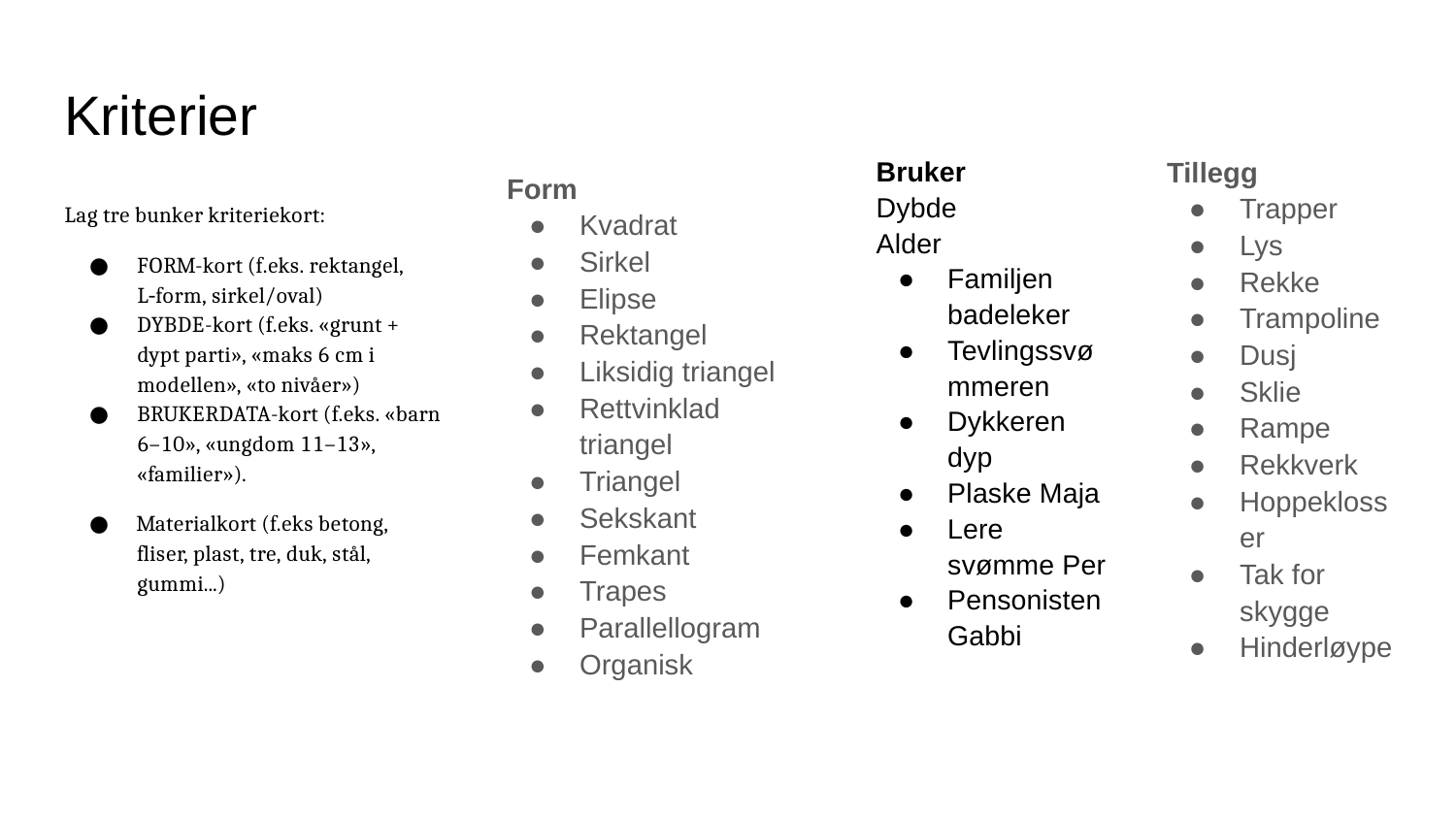

# Kriterier
Bruker
Dybde
Alder
Familjen badeleker
Tevlingssvømmeren
Dykkeren dyp
Plaske Maja
Lere svømme Per
Pensonisten Gabbi
Tillegg
Trapper
Lys
Rekke
Trampoline
Dusj
Sklie
Rampe
Rekkverk
Hoppeklosser
Tak for skygge
Hinderløype
Form
Kvadrat
Sirkel
Elipse
Rektangel
Liksidig triangel
Rettvinklad triangel
Triangel
Sekskant
Femkant
Trapes
Parallellogram
Organisk
Lag tre bunker kriteriekort:
FORM-kort (f.eks. rektangel, L‑form, sirkel/oval)
DYBDE-kort (f.eks. «grunt + dypt parti», «maks 6 cm i modellen», «to nivåer»)
BRUKERDATA-kort (f.eks. «barn 6–10», «ungdom 11–13», «familier»).
Materialkort (f.eks betong, fliser, plast, tre, duk, stål, gummi...)